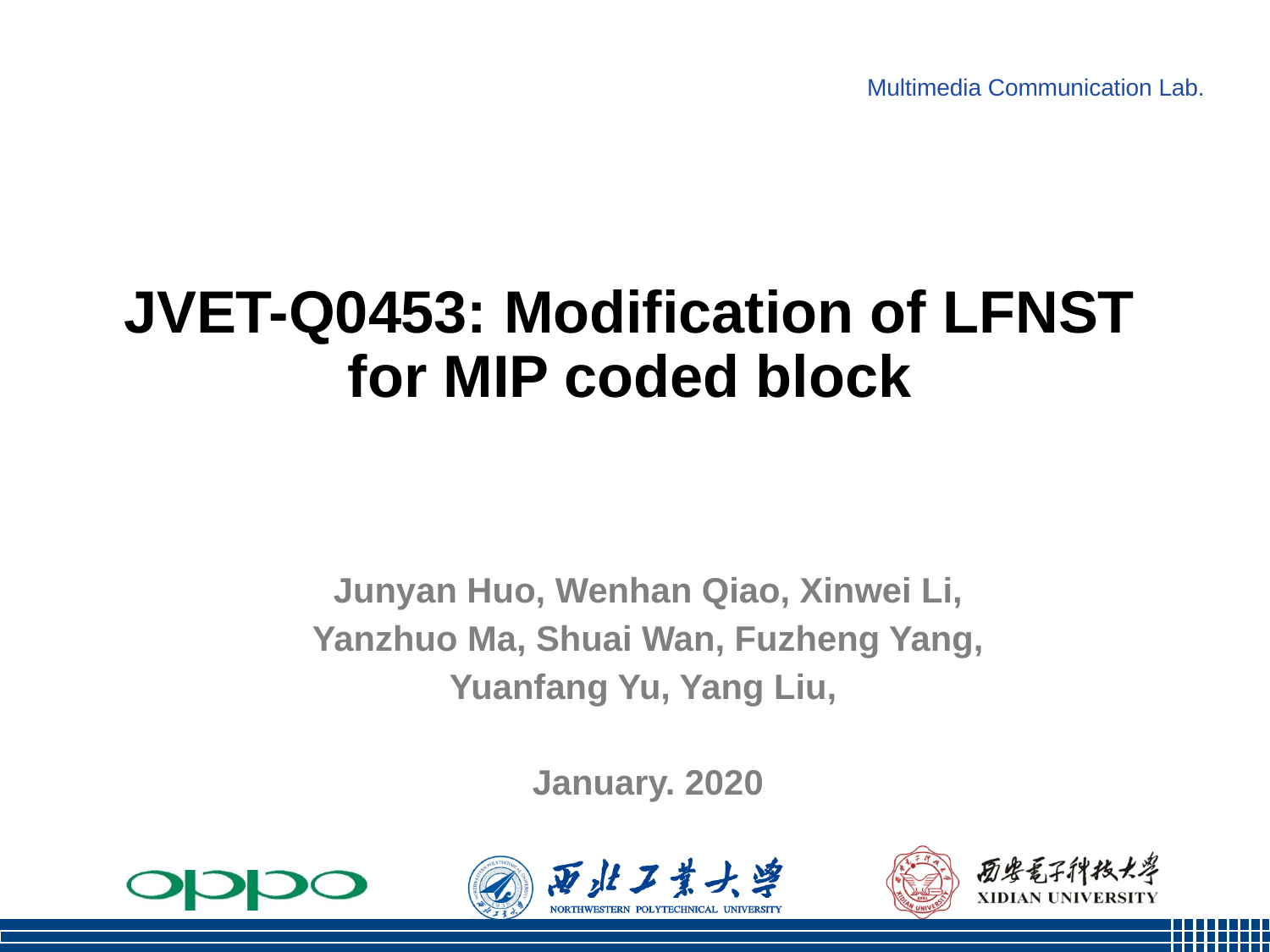

# JVET-Q0453: Modification of LFNST for MIP coded block
Junyan Huo, Wenhan Qiao, Xinwei Li,
Yanzhuo Ma, Shuai Wan, Fuzheng Yang,
Yuanfang Yu, Yang Liu,

January. 2020